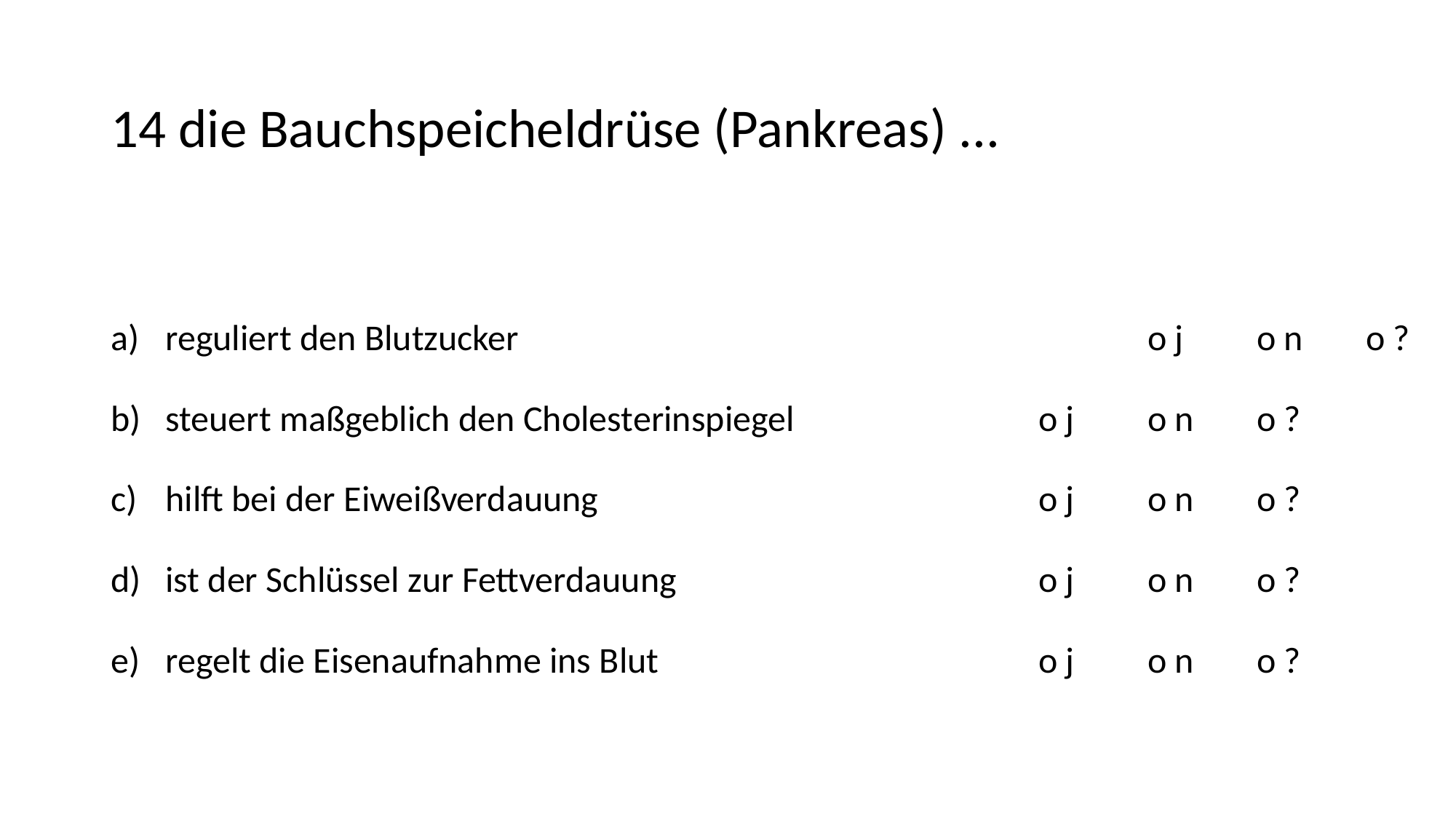

# 14 die Bauchspeicheldrüse (Pankreas) ...
reguliert den Blutzucker						o j	o n	o ?
steuert maßgeblich den Cholesterinspiegel			o j	o n	o ?
hilft bei der Eiweißverdauung					o j	o n	o ?
ist der Schlüssel zur Fettverdauung				o j	o n	o ?
regelt die Eisenaufnahme ins Blut				o j	o n	o ?